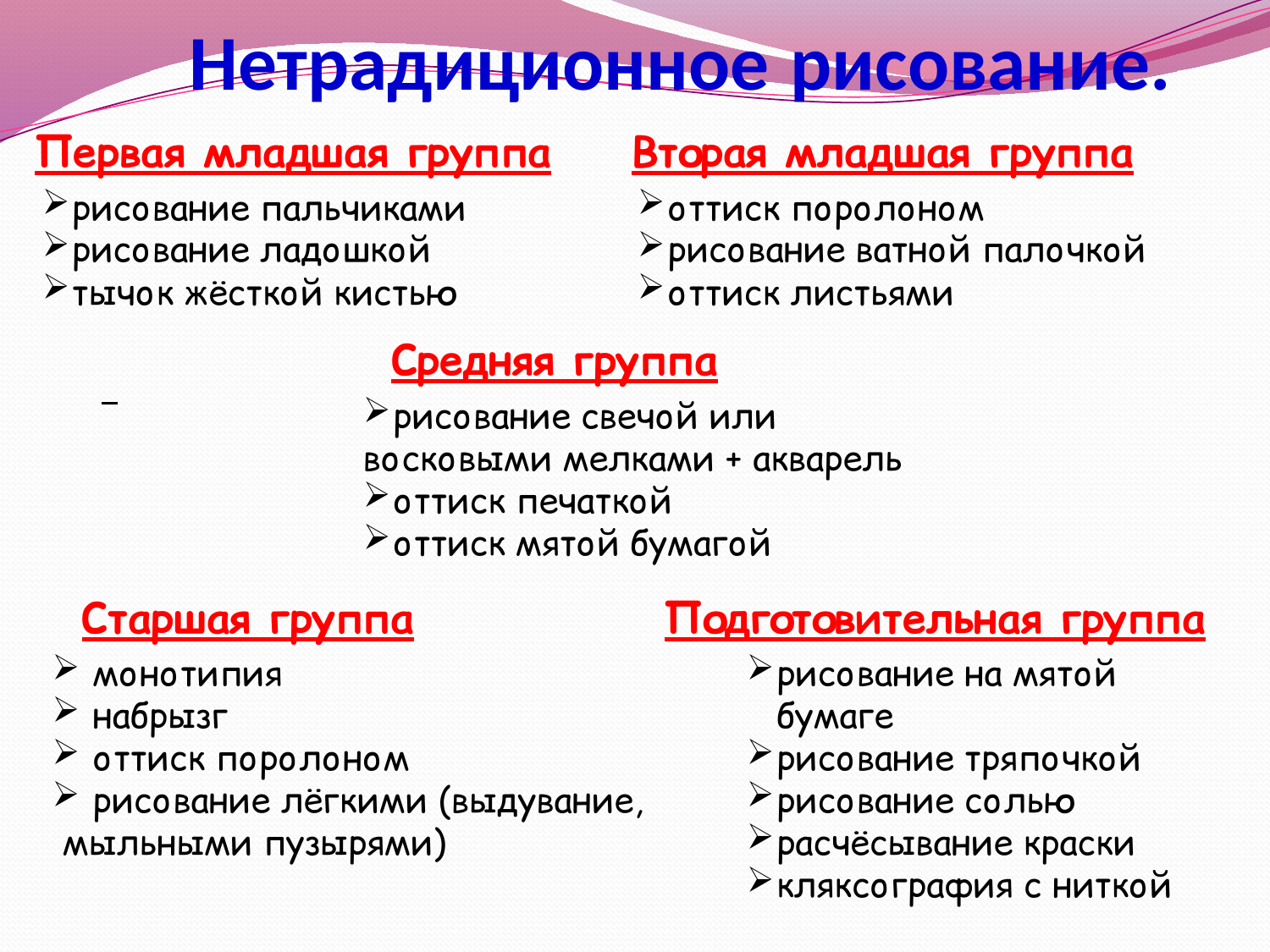

Нетрадиционное рисование.

Первая младшая группа
Вторая младшая группа
рисование пальчиками
рисование ладошкой
тычок жёсткой кистью
оттиск поролоном
рисование ватной палочкой
оттиск листьями
Средняя группа
рисование свечой или
восковыми мелками + акварель
оттиск печаткой
оттиск мятой бумагой
Старшая группа
Подготовительная группа
рисование на мятой бумаге
рисование тряпочкой
рисование солью
расчёсывание краски
кляксография с ниткой
 монотипия
 набрызг
 оттиск поролоном
 рисование лёгкими (выдувание,
 мыльными пузырями)